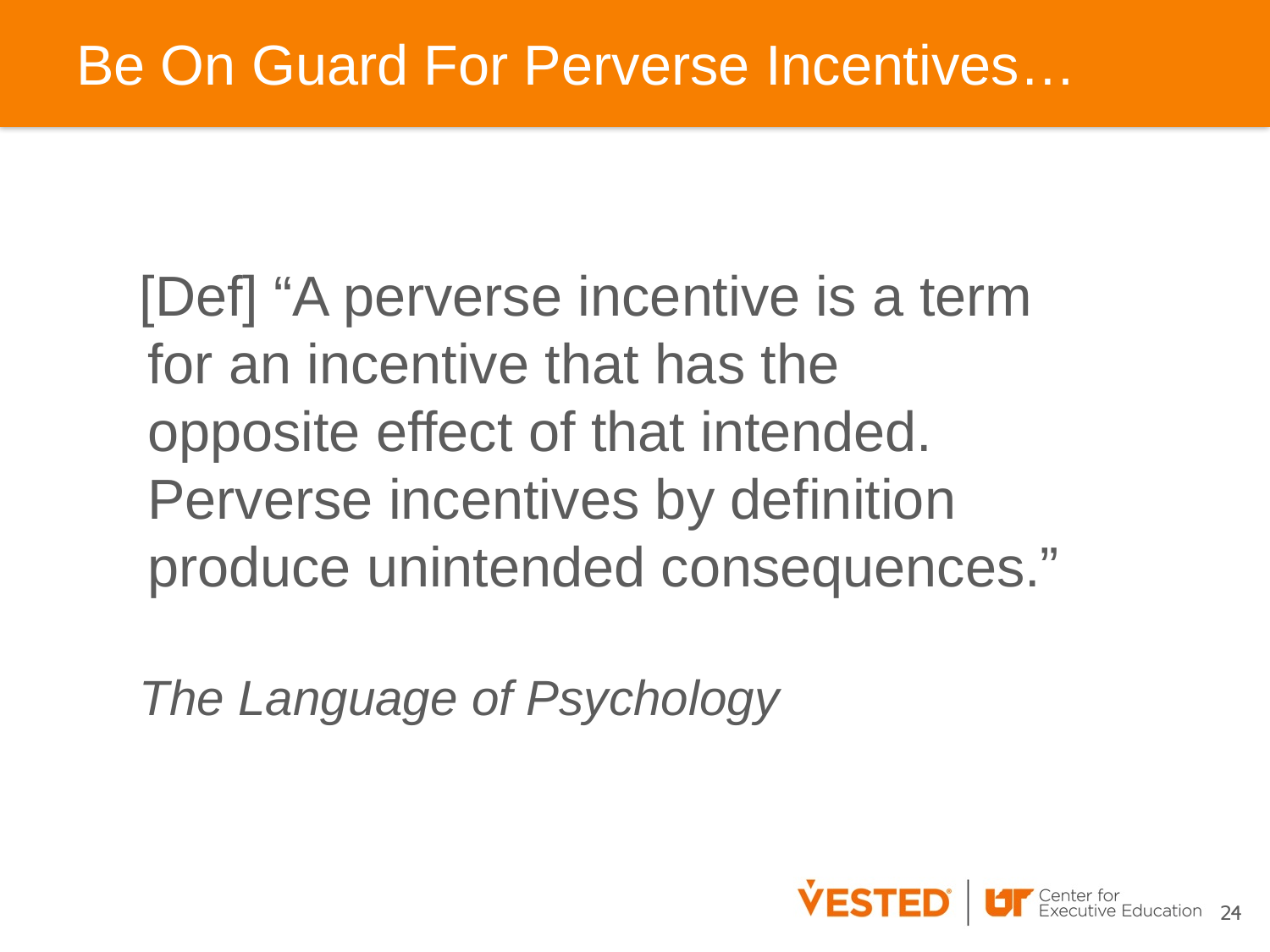

# Be On Guard For Perverse Incentives…

[Def] “A perverse incentive is a term for an incentive that has the opposite effect of that intended. Perverse incentives by definition produce unintended consequences.”

The Language of Psychology

24